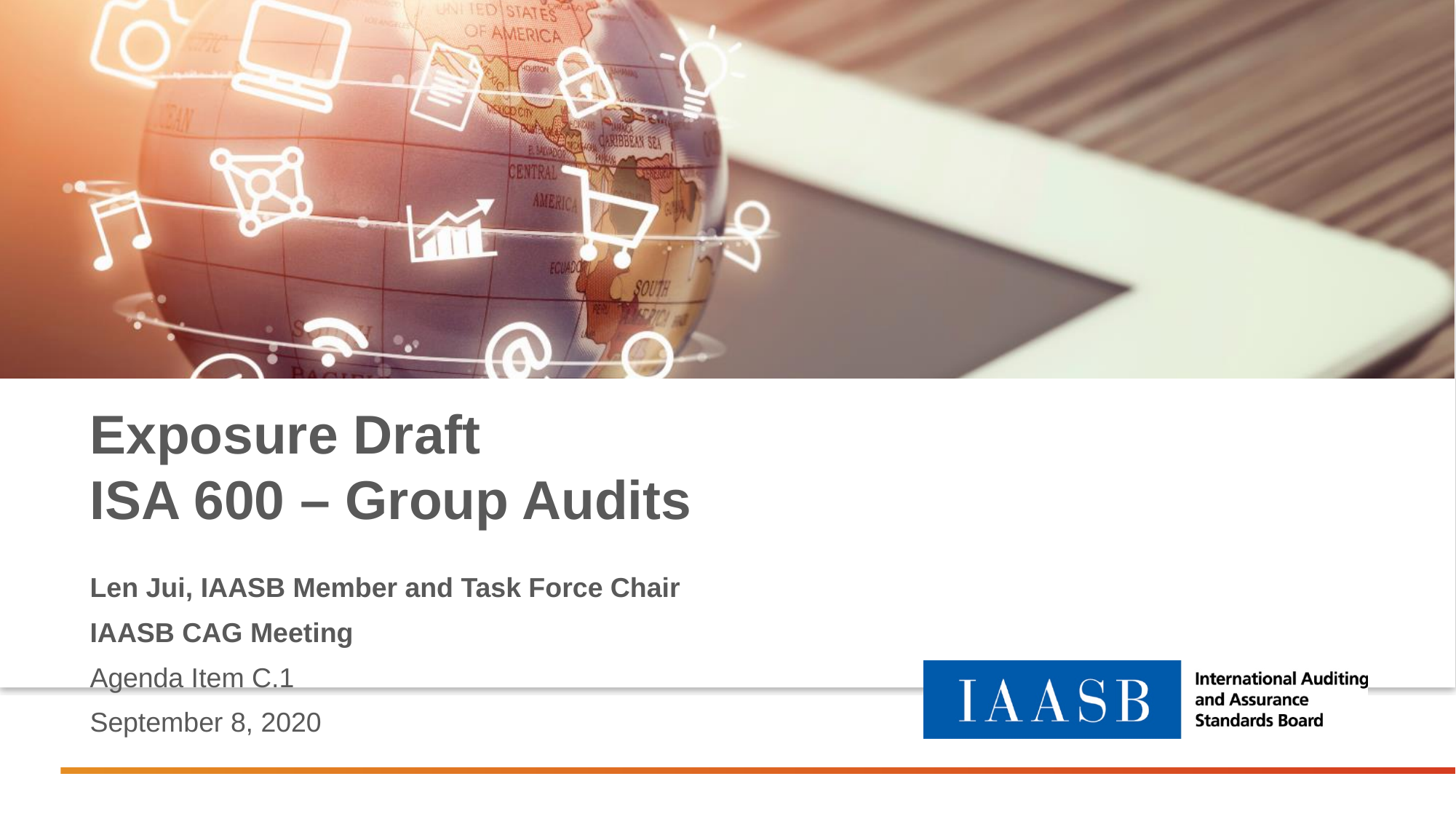

# Exposure Draft ISA 600 – Group Audits
Len Jui, IAASB Member and Task Force Chair
IAASB CAG Meeting
Agenda Item C.1
September 8, 2020